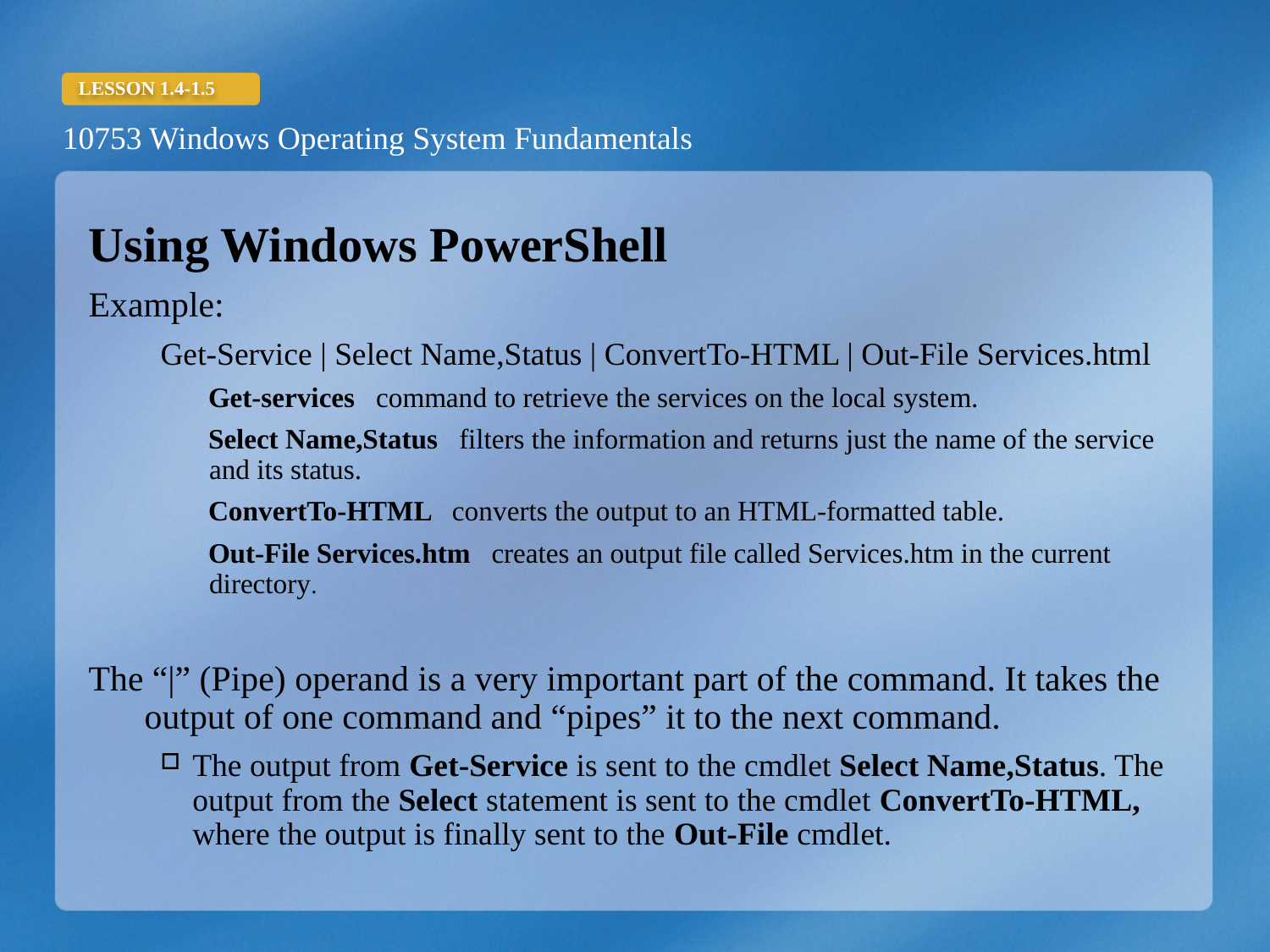

Using Windows PowerShell
Example:
Get-Service | Select Name,Status | ConvertTo-HTML | Out-File Services.html
Get-services   command to retrieve the services on the local system.
Select Name,Status   filters the information and returns just the name of the service and its status.
ConvertTo-HTML   converts the output to an HTML-formatted table.
Out-File Services.htm   creates an output file called Services.htm in the current directory.

The “|” (Pipe) operand is a very important part of the command. It takes the output of one command and “pipes” it to the next command.
The output from Get-Service is sent to the cmdlet Select Name,Status. The output from the Select statement is sent to the cmdlet ConvertTo-HTML, where the output is finally sent to the Out-File cmdlet.